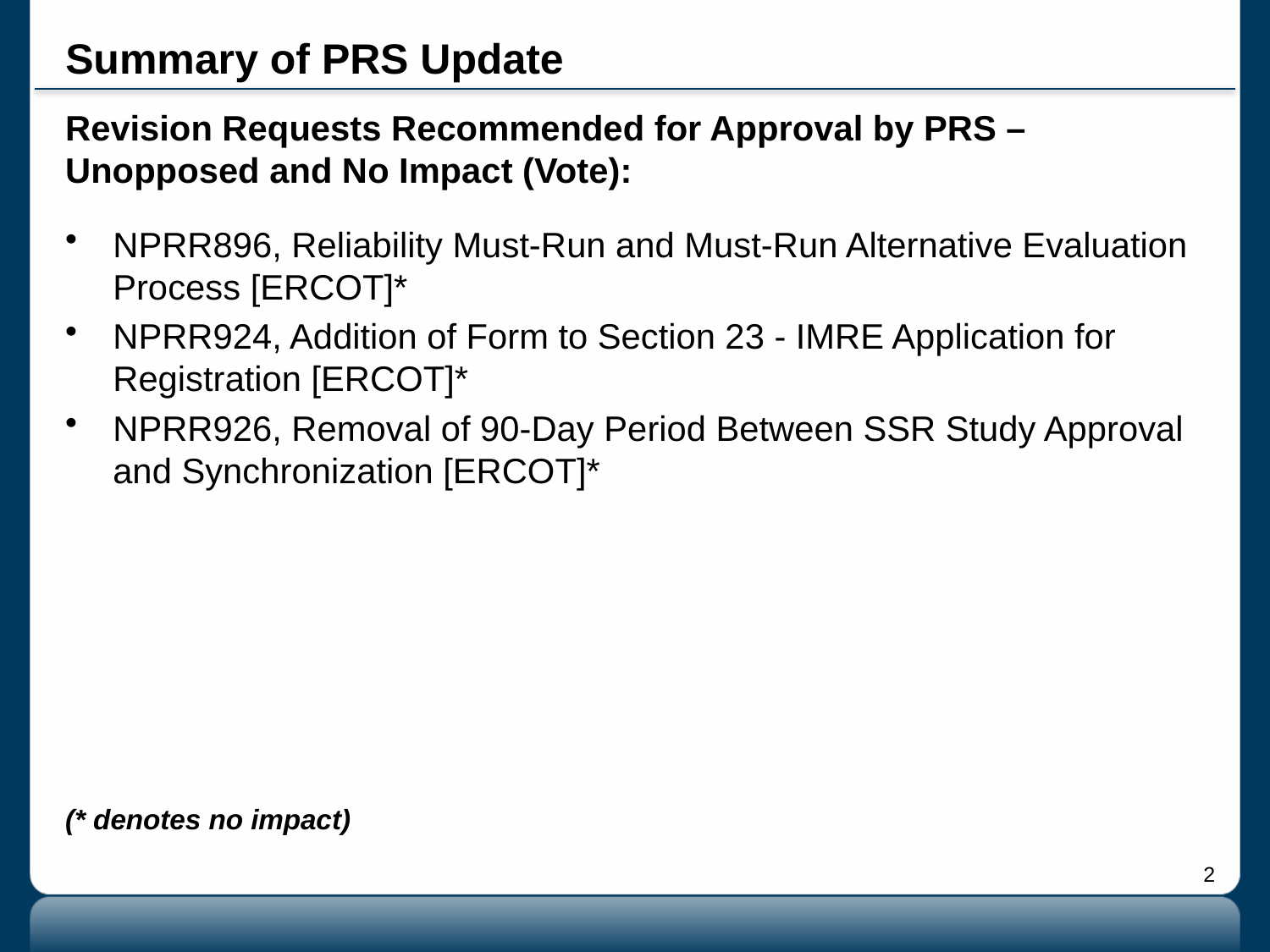

# Summary of PRS Update
Revision Requests Recommended for Approval by PRS – Unopposed and No Impact (Vote):

NPRR896, Reliability Must-Run and Must-Run Alternative Evaluation Process [ERCOT]*
NPRR924, Addition of Form to Section 23 - IMRE Application for Registration [ERCOT]*
NPRR926, Removal of 90-Day Period Between SSR Study Approval and Synchronization [ERCOT]*

(* denotes no impact)